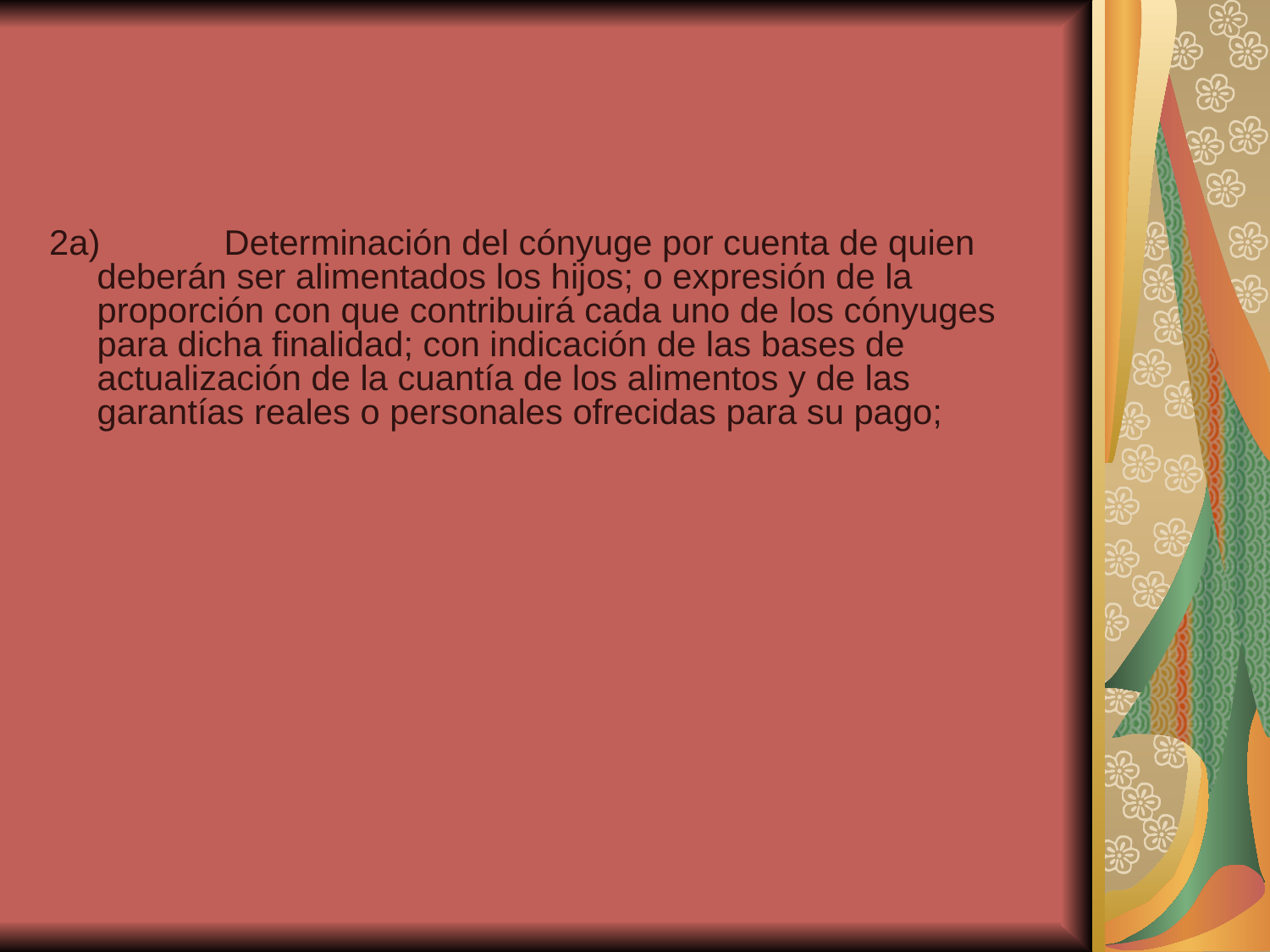

#
2a)	Determinación del cónyuge por cuenta de quien deberán ser alimentados los hijos; o expresión de la proporción con que contribuirá cada uno de los cónyuges para dicha finalidad; con indicación de las bases de actualización de la cuantía de los alimentos y de las garantías reales o personales ofrecidas para su pago;